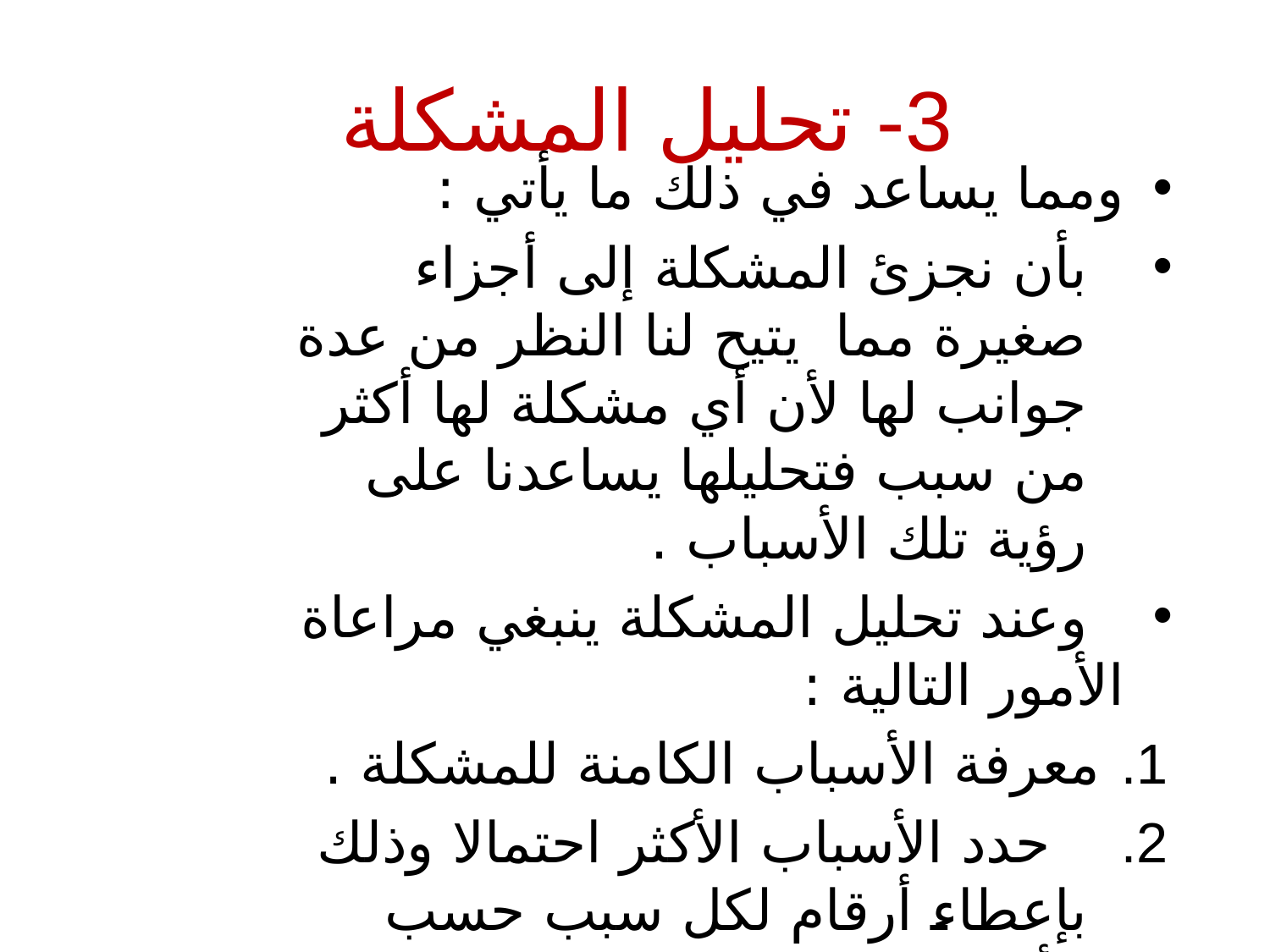

# 3- تحليل المشكلة
ومما يساعد في ذلك ما يأتي :
بأن نجزئ المشكلة إلى أجزاء صغيرة مما  يتيح لنا النظر من عدة جوانب لها لأن أي مشكلة لها أكثر من سبب فتحليلها يساعدنا على رؤية تلك الأسباب .
  وعند تحليل المشكلة ينبغي مراعاة الأمور التالية :
معرفة الأسباب الكامنة للمشكلة .
  حدد الأسباب الأكثر احتمالا وذلك بإعطاء أرقام لكل سبب حسب الأهمية .
تحديد الأسباب الأساسية والحقيقية للمشكل